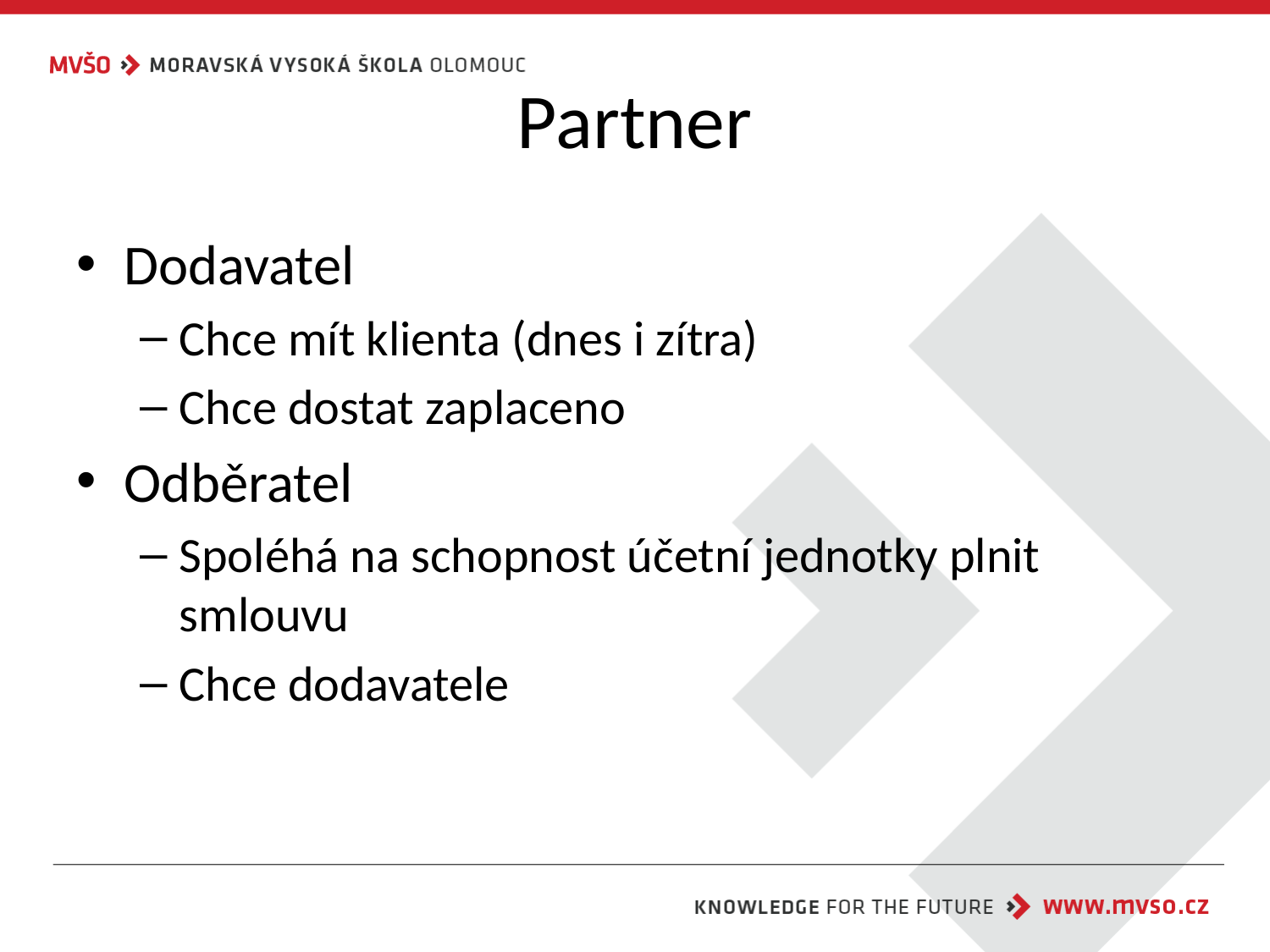

# Partner
Dodavatel
Chce mít klienta (dnes i zítra)
Chce dostat zaplaceno
Odběratel
Spoléhá na schopnost účetní jednotky plnit smlouvu
Chce dodavatele